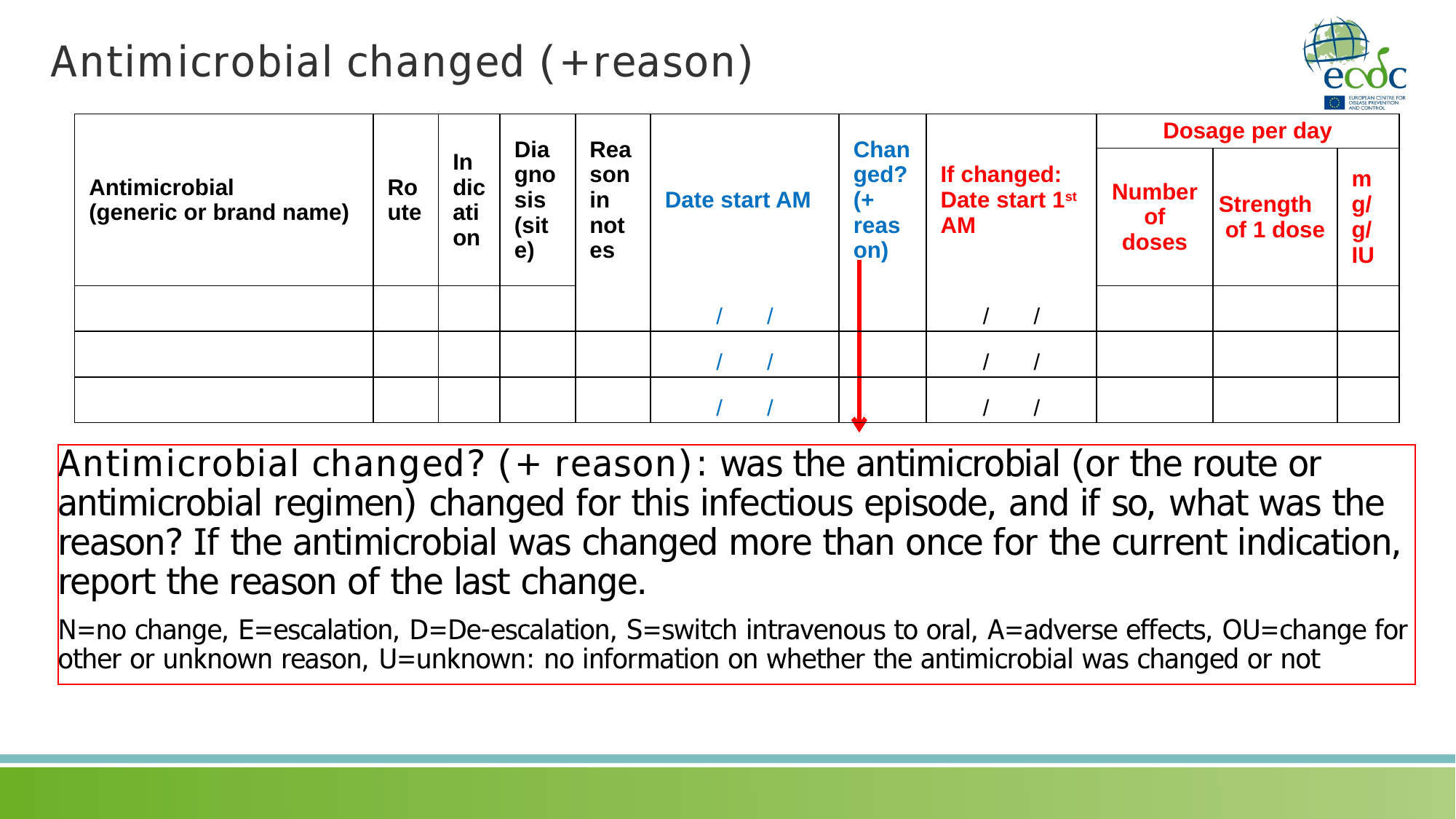

Antimicrobial changed (+reason)
| Antimicrobial (generic or brand name) | Route | Indication | Diagnosis (site) | Reason in notes | Date start AM | Changed? (+ reason) | If changed: Date start 1st AM | Dosage per day |  |  |
| --- | --- | --- | --- | --- | --- | --- | --- | --- | --- | --- |
|  |  |  |  |  |  |  |  | Number of doses | Strength of 1 dose | mg/g/IU |
|  |  |  |  |  | / / |  | / / |  |  |  |
|  |  |  |  |  | / / |  | / / |  |  |  |
|  |  |  |  |  | / / |  | / / |  |  |  |
Antimicrobial changed? (+ reason): was the antimicrobial (or the route or antimicrobial regimen) changed for this infectious episode, and if so, what was the reason? If the antimicrobial was changed more than once for the current indication, report the reason of the last change.
N=no change, E=escalation, D=De-escalation, S=switch intravenous to oral, A=adverse effects, OU=change for other or unknown reason, U=unknown: no information on whether the antimicrobial was changed or not